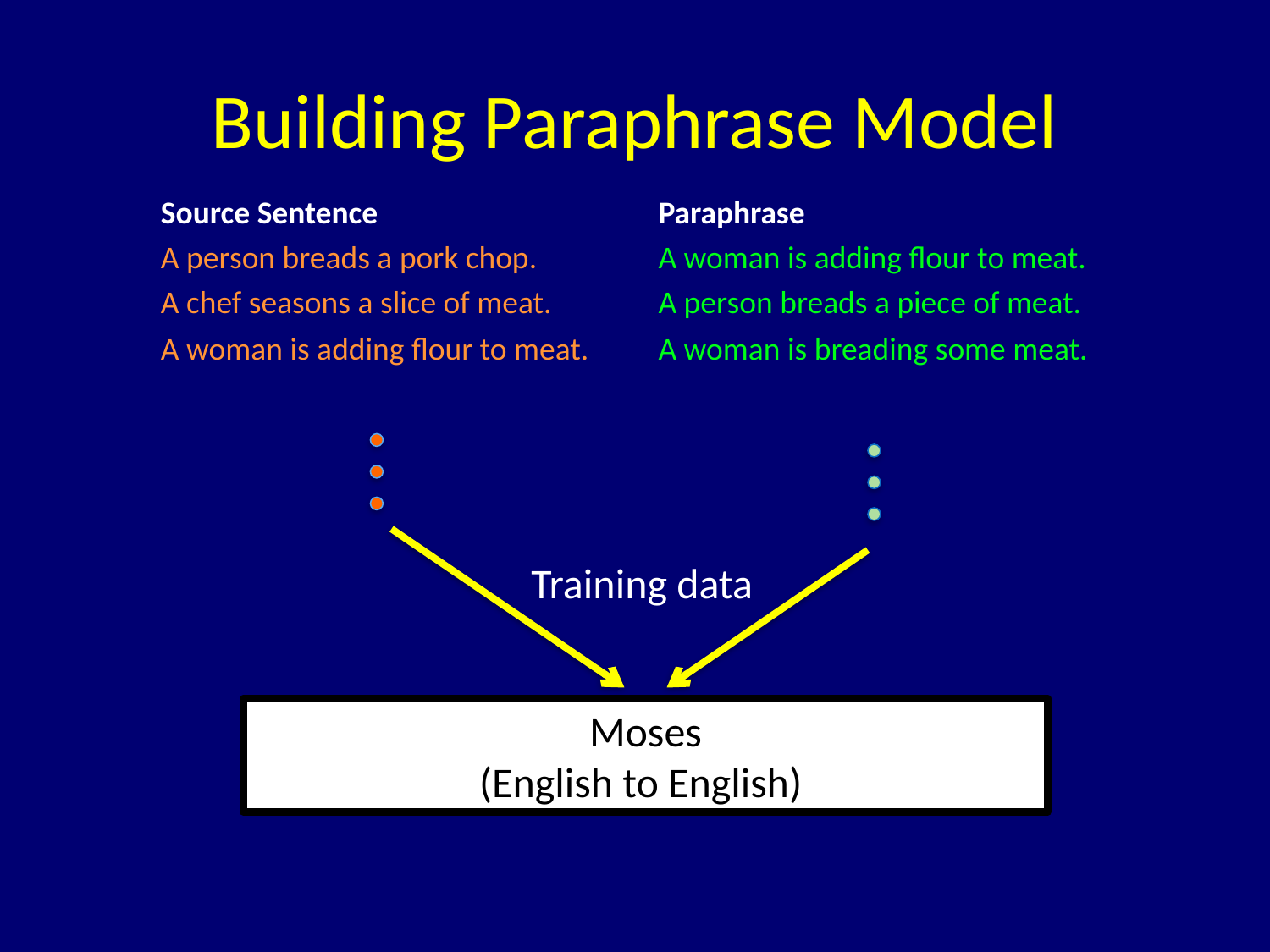

# Building Paraphrase Model
| Source Sentence | Paraphrase |
| --- | --- |
| A person breads a pork chop. | A woman is adding flour to meat. |
| A chef seasons a slice of meat. | A person breads a piece of meat. |
| A woman is adding flour to meat. | A woman is breading some meat. |

Training data
Moses
(English to English)